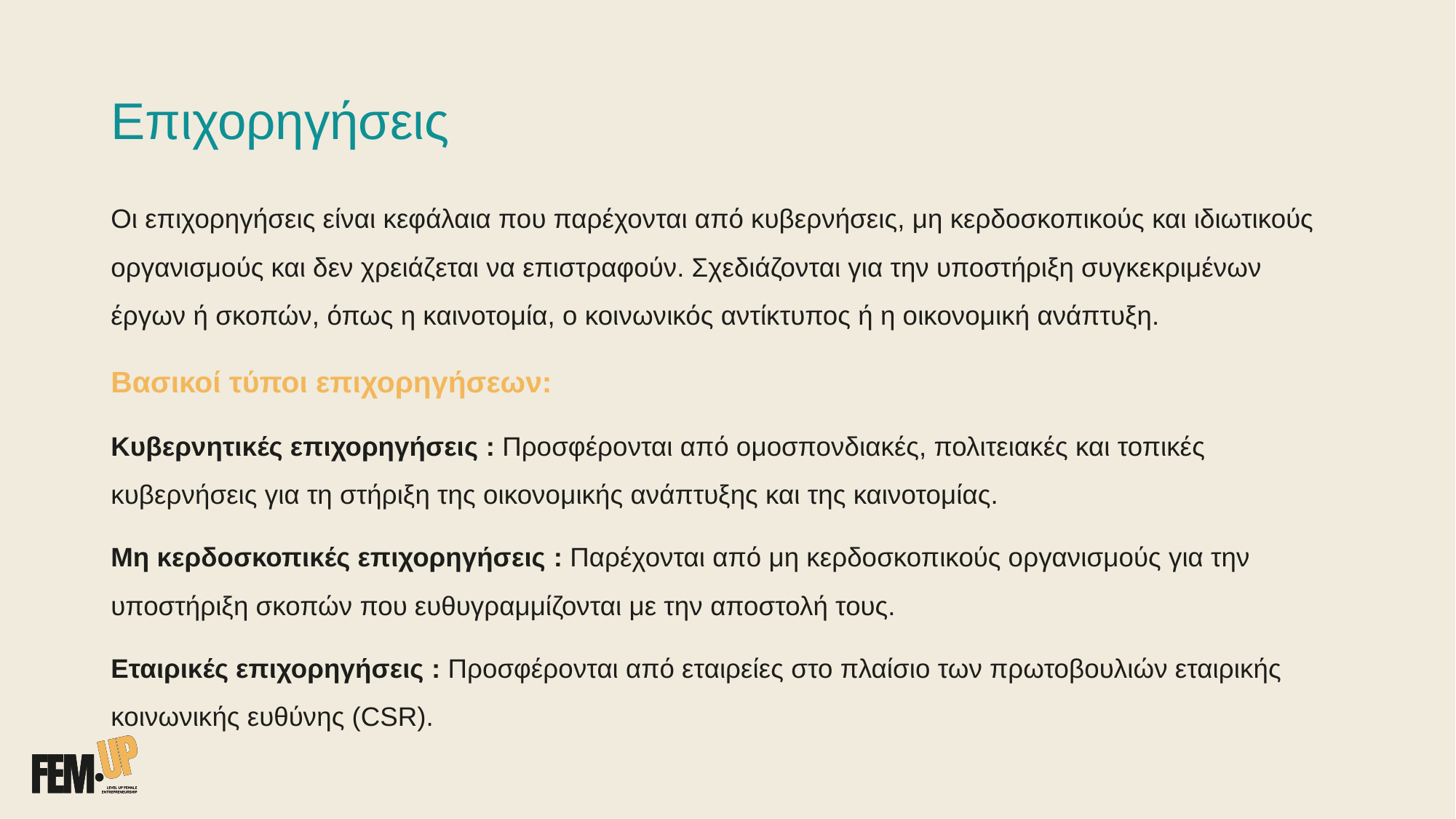

# Επιχορηγήσεις
Οι επιχορηγήσεις είναι κεφάλαια που παρέχονται από κυβερνήσεις, μη κερδοσκοπικούς και ιδιωτικούς οργανισμούς και δεν χρειάζεται να επιστραφούν. Σχεδιάζονται για την υποστήριξη συγκεκριμένων έργων ή σκοπών, όπως η καινοτομία, ο κοινωνικός αντίκτυπος ή η οικονομική ανάπτυξη.
Βασικοί τύποι επιχορηγήσεων:
Κυβερνητικές επιχορηγήσεις : Προσφέρονται από ομοσπονδιακές, πολιτειακές και τοπικές κυβερνήσεις για τη στήριξη της οικονομικής ανάπτυξης και της καινοτομίας.
Μη κερδοσκοπικές επιχορηγήσεις : Παρέχονται από μη κερδοσκοπικούς οργανισμούς για την υποστήριξη σκοπών που ευθυγραμμίζονται με την αποστολή τους.
Εταιρικές επιχορηγήσεις : Προσφέρονται από εταιρείες στο πλαίσιο των πρωτοβουλιών εταιρικής κοινωνικής ευθύνης (CSR).